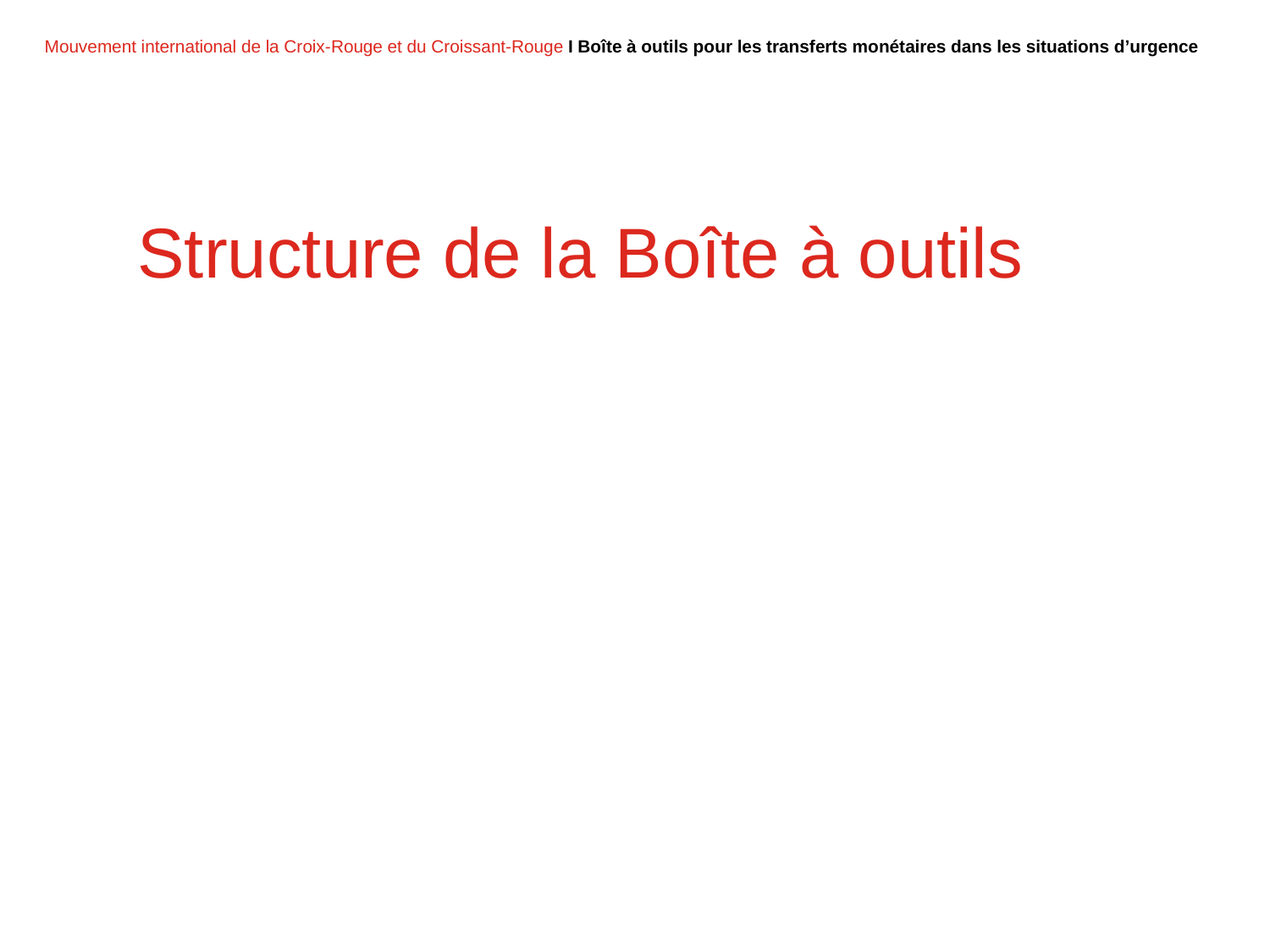

# Structure de la Boîte à outils